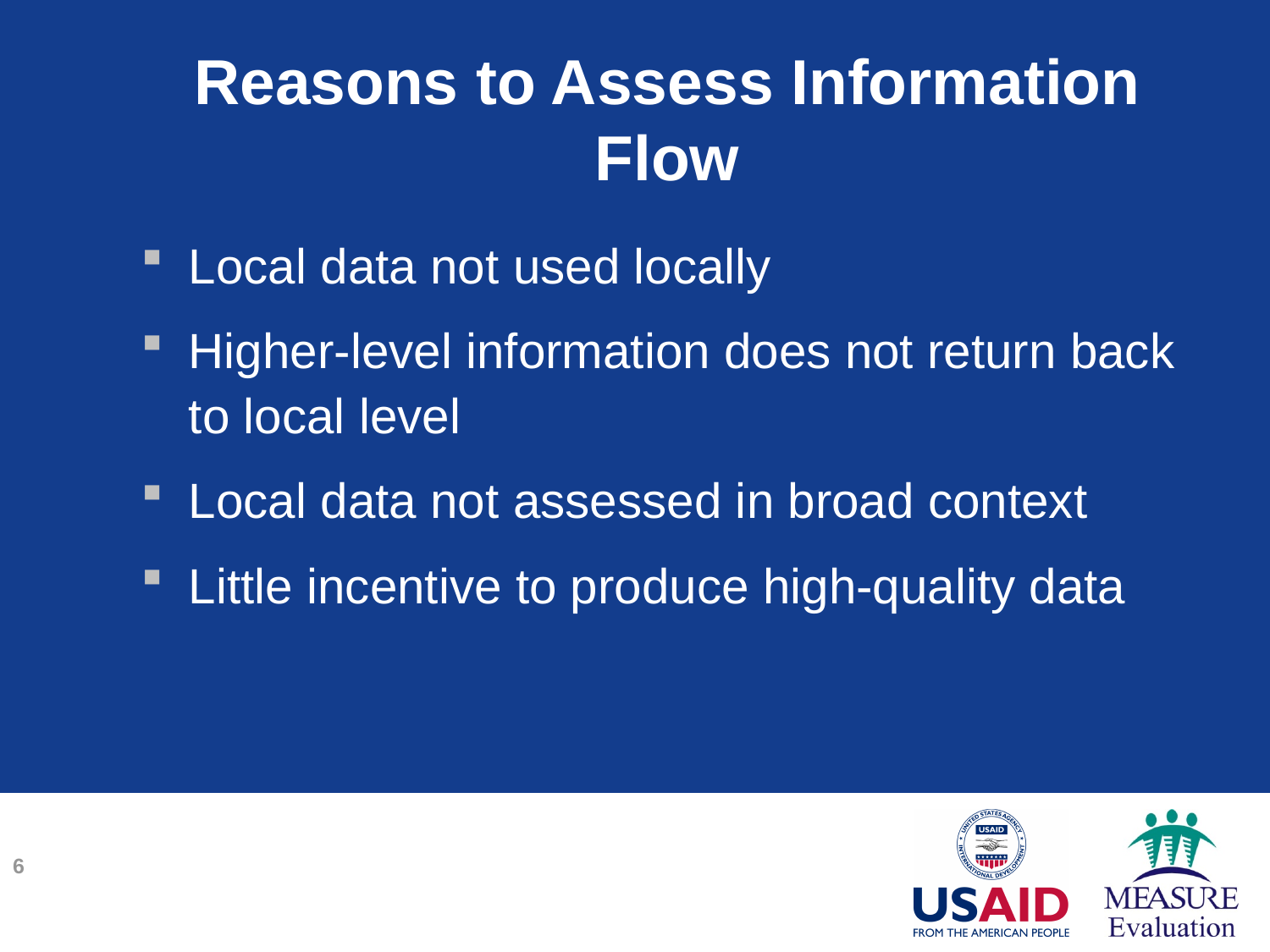

# Reasons to Assess Information Flow
Local data not used locally
Higher-level information does not return back to local level
Local data not assessed in broad context
Little incentive to produce high-quality data

6